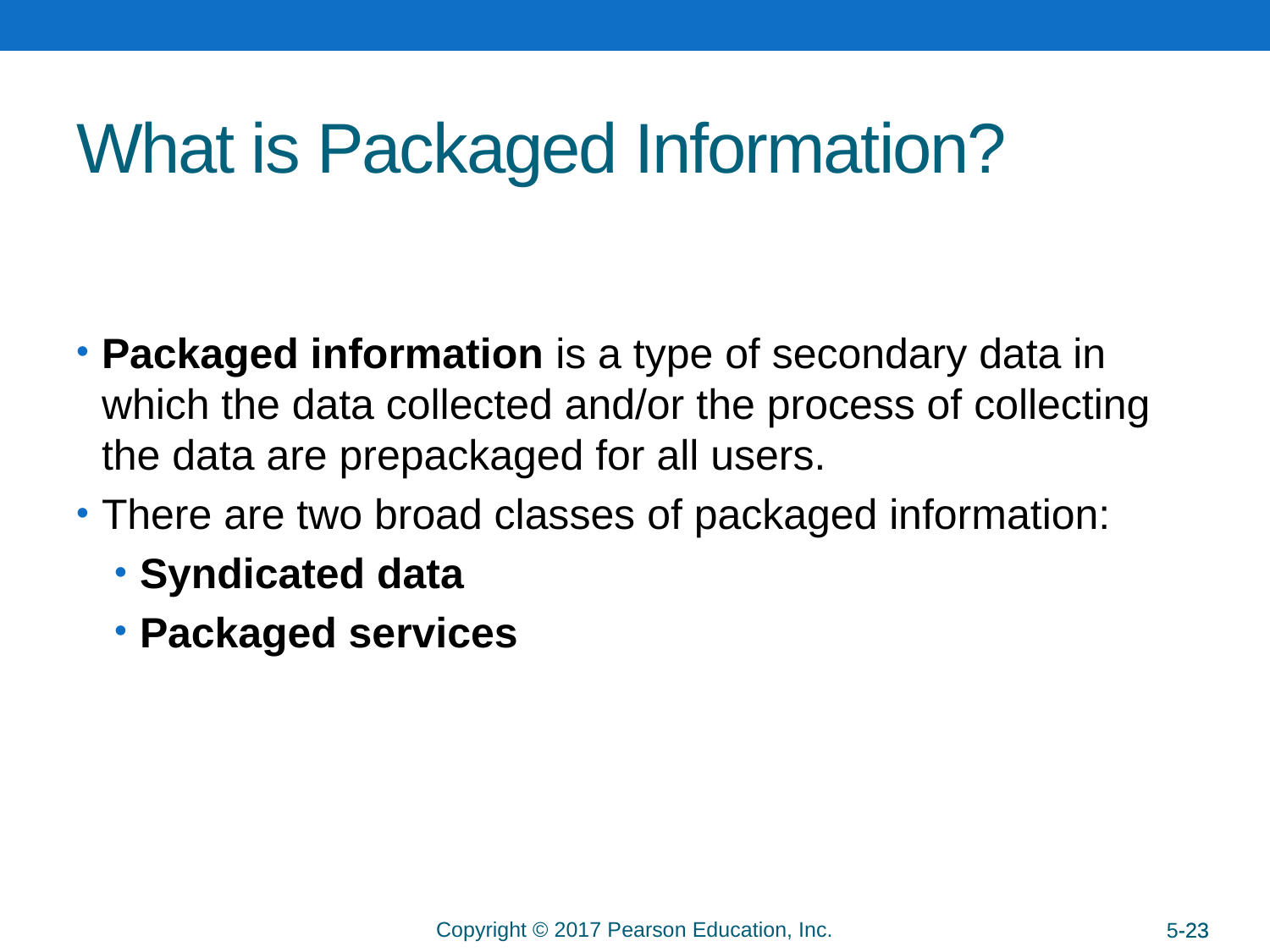

# What is Packaged Information?
Packaged information is a type of secondary data in which the data collected and/or the process of collecting the data are prepackaged for all users.
There are two broad classes of packaged information:
Syndicated data
Packaged services